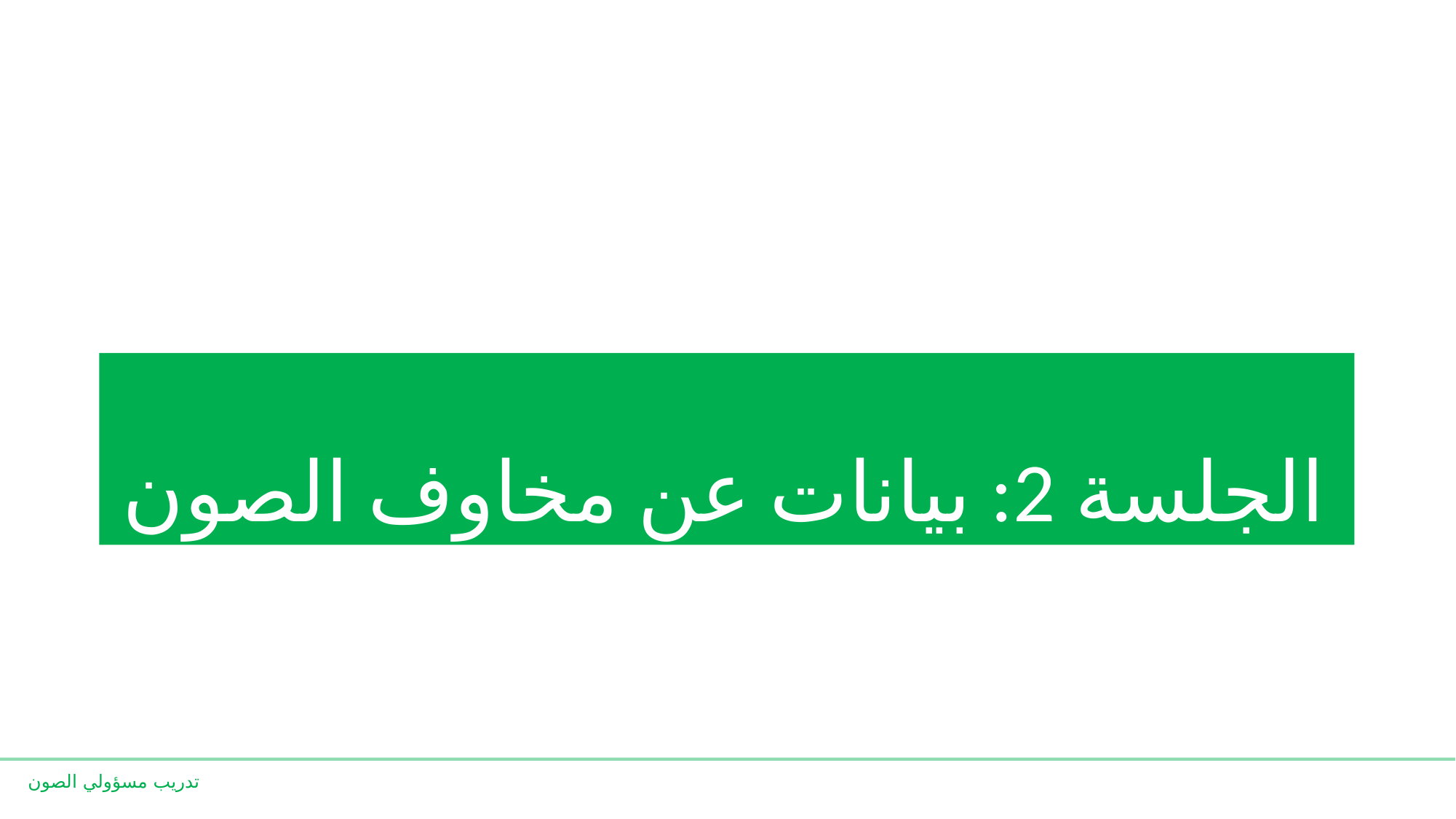

# الجلسة 2: بيانات عن مخاوف الصون

تدريب مسؤولي الصون